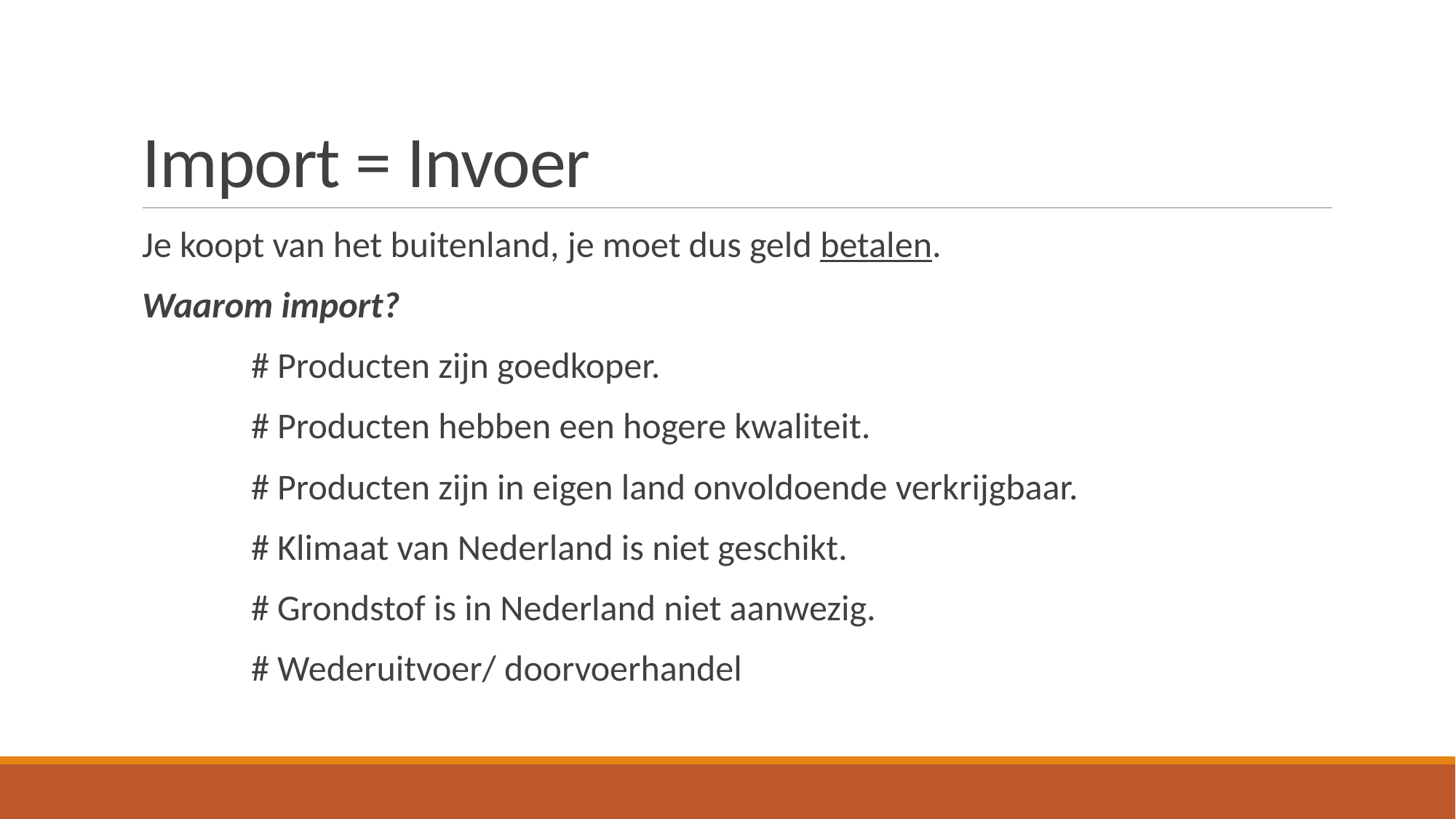

# Import = Invoer
Je koopt van het buitenland, je moet dus geld betalen.
Waarom import?
	# Producten zijn goedkoper.
	# Producten hebben een hogere kwaliteit.
	# Producten zijn in eigen land onvoldoende verkrijgbaar.
	# Klimaat van Nederland is niet geschikt.
	# Grondstof is in Nederland niet aanwezig.
	# Wederuitvoer/ doorvoerhandel